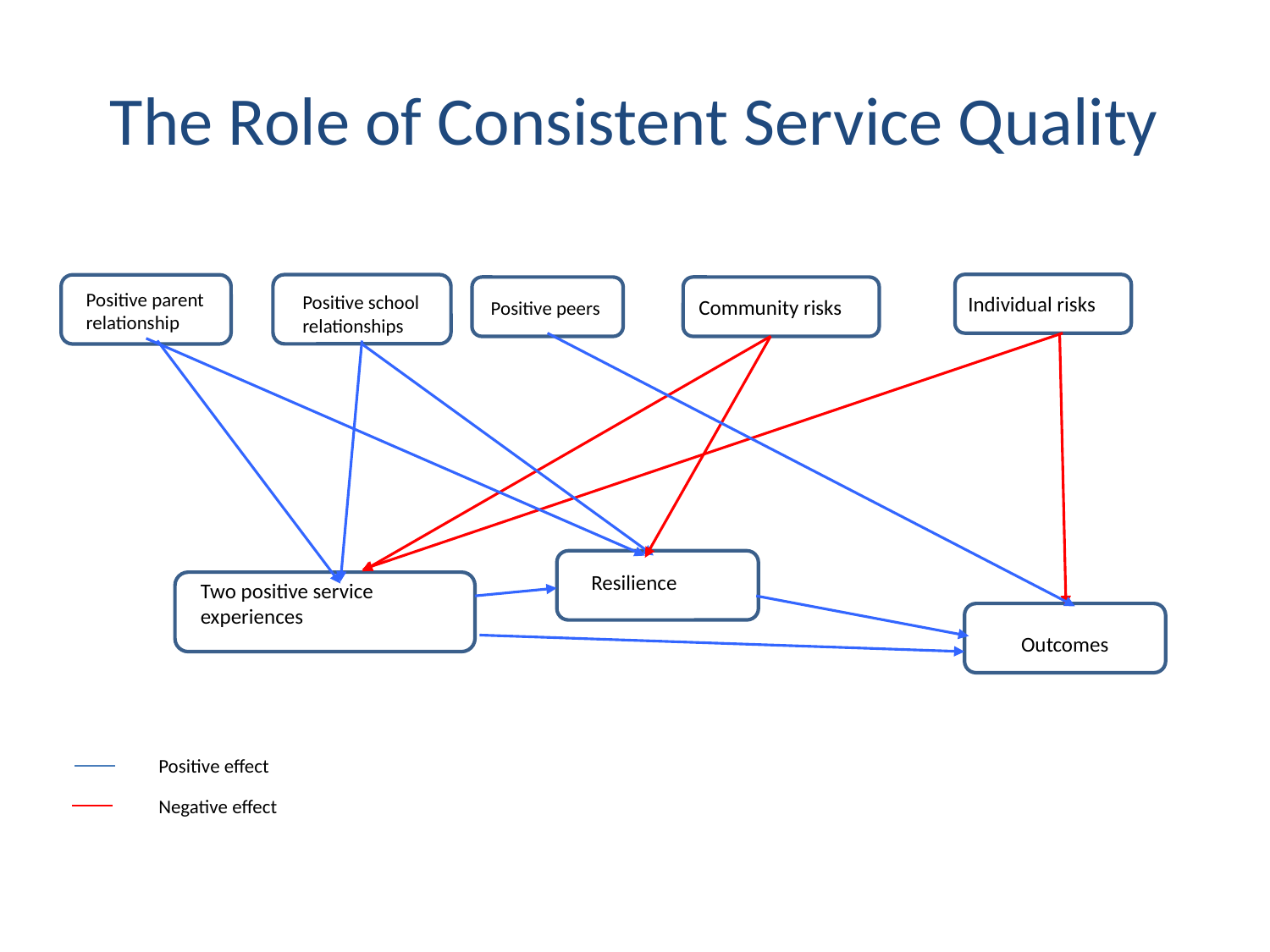

# The Role of Consistent Service Quality

Positive parent relationship
Positive school relationships
Individual risks
Community risks
Positive peers

Resilience
Two positive service
experiences

Outcomes

Positive effect
Negative effect